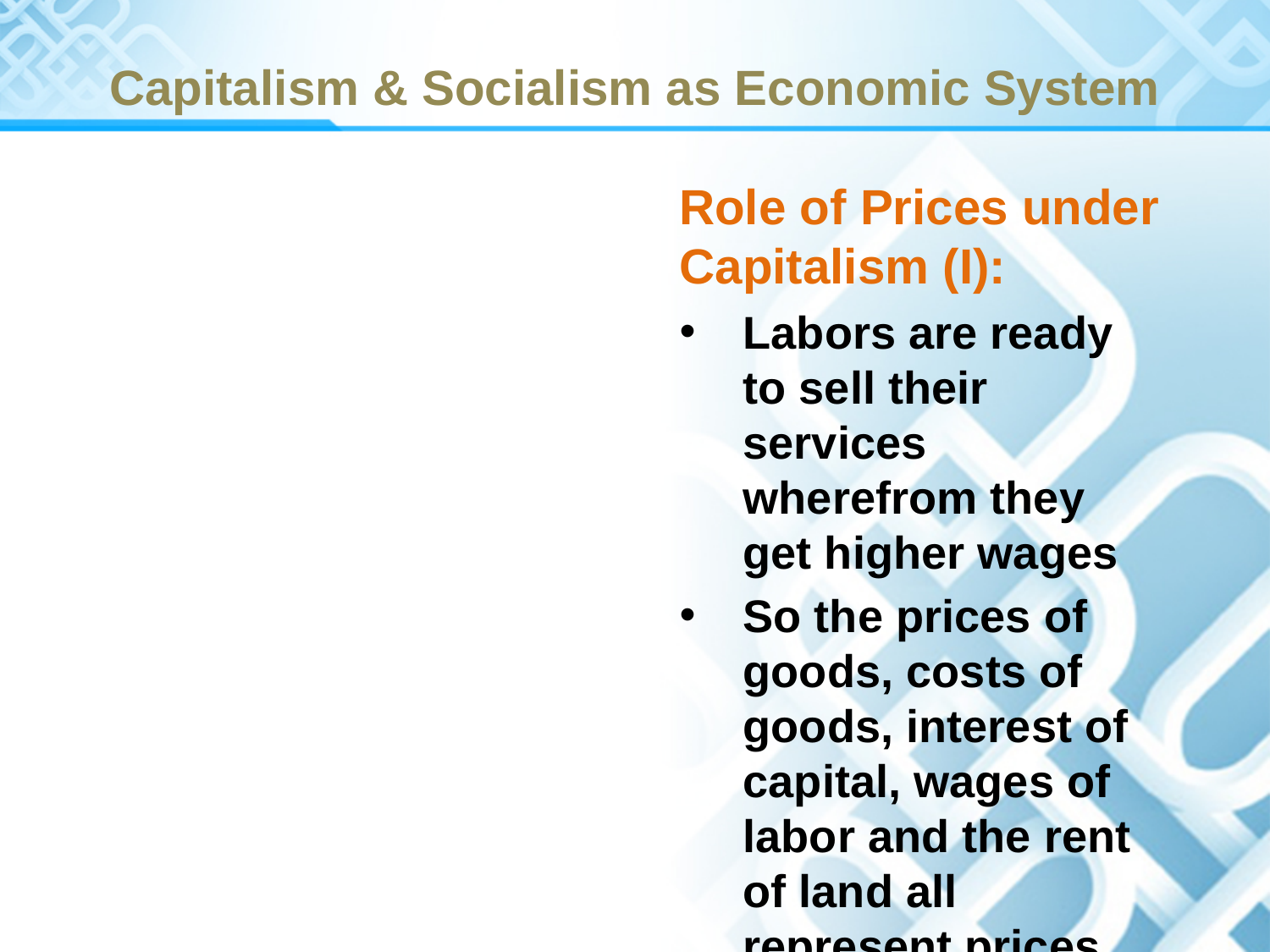

# Capitalism & Socialism as Economic System
Role of Prices under Capitalism (I):
Labors are ready to sell their services wherefrom they get higher wages
So the prices of goods, costs of goods, interest of capital, wages of labor and the rent of land all represent prices